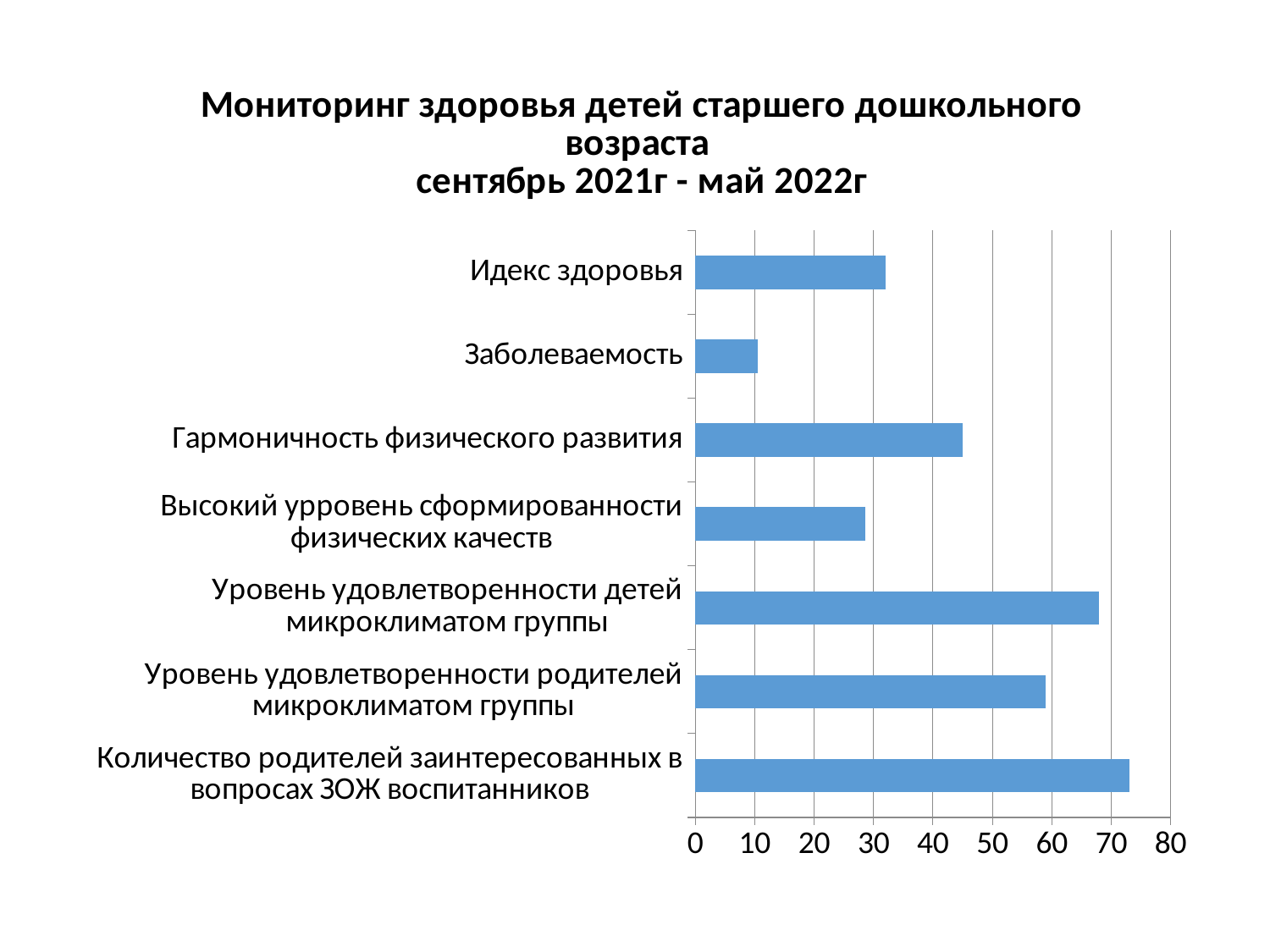

### Chart: Мониторинг здоровья детей старшего дошкольного возраста
сентябрь 2021г - май 2022г

| Category | Мониторинг здоровья детей старшего дошкольного возраста Сентябрь 2021г - Февраль 2022г |
|---|---|
| Количество родителей заинтересованных в вопросах ЗОЖ воспитанников | 73.0 |
| Уровень удовлетворенности родителей микроклиматом группы | 59.0 |
| Уровень удовлетворенности детей микроклиматом группы | 68.0 |
| Высокий урровень сформированности физических качеств | 28.6 |
| Гармоничность физического развития | 45.0 |
| Заболеваемость | 10.5 |
| Идекс здоровья | 32.0 |
#